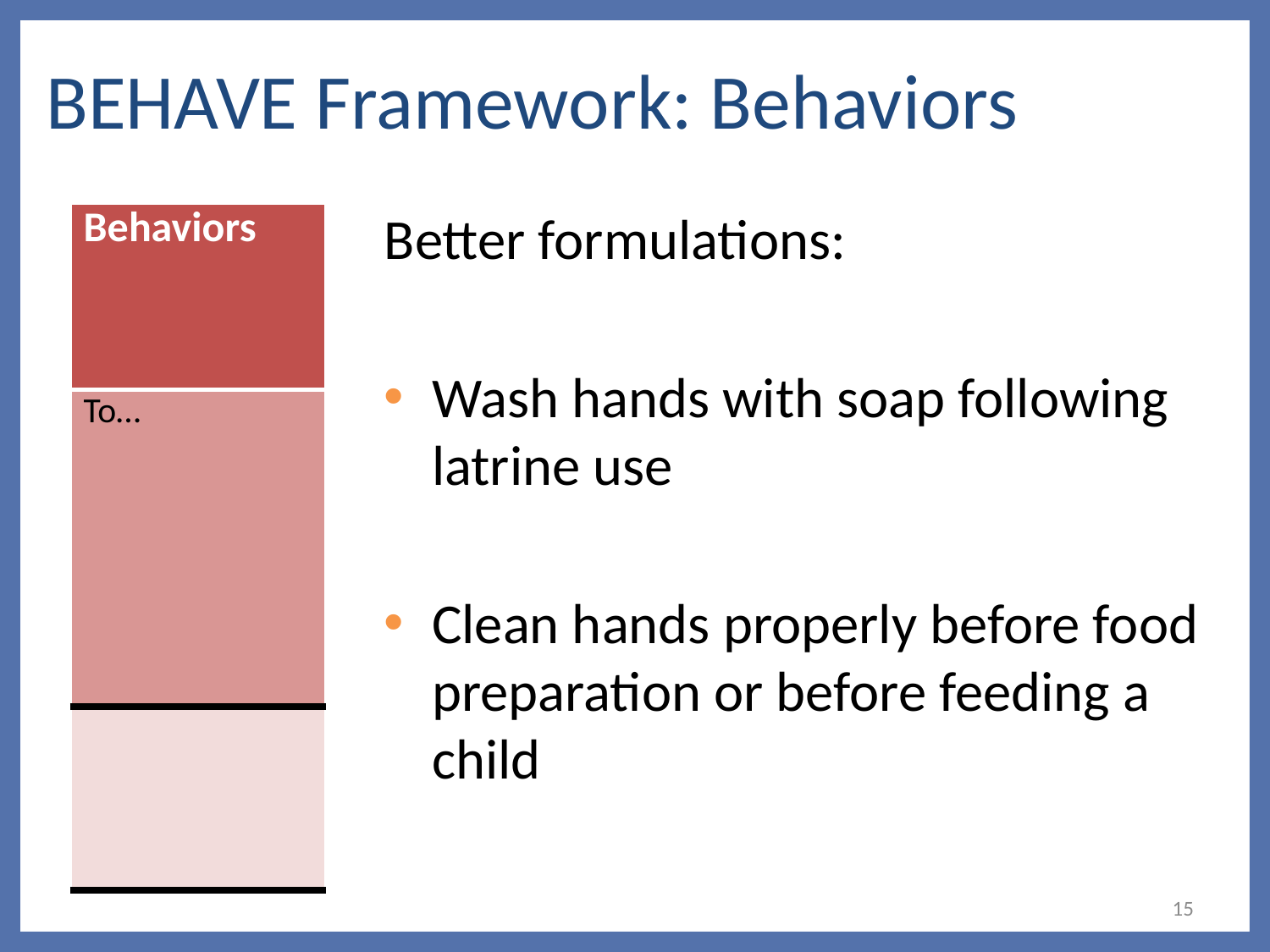

# BEHAVE Framework: Behaviors
Better formulations:

Wash hands with soap following latrine use

Clean hands properly before food preparation or before feeding a child
| Behaviors |
| --- |
| To… |
|  |
15